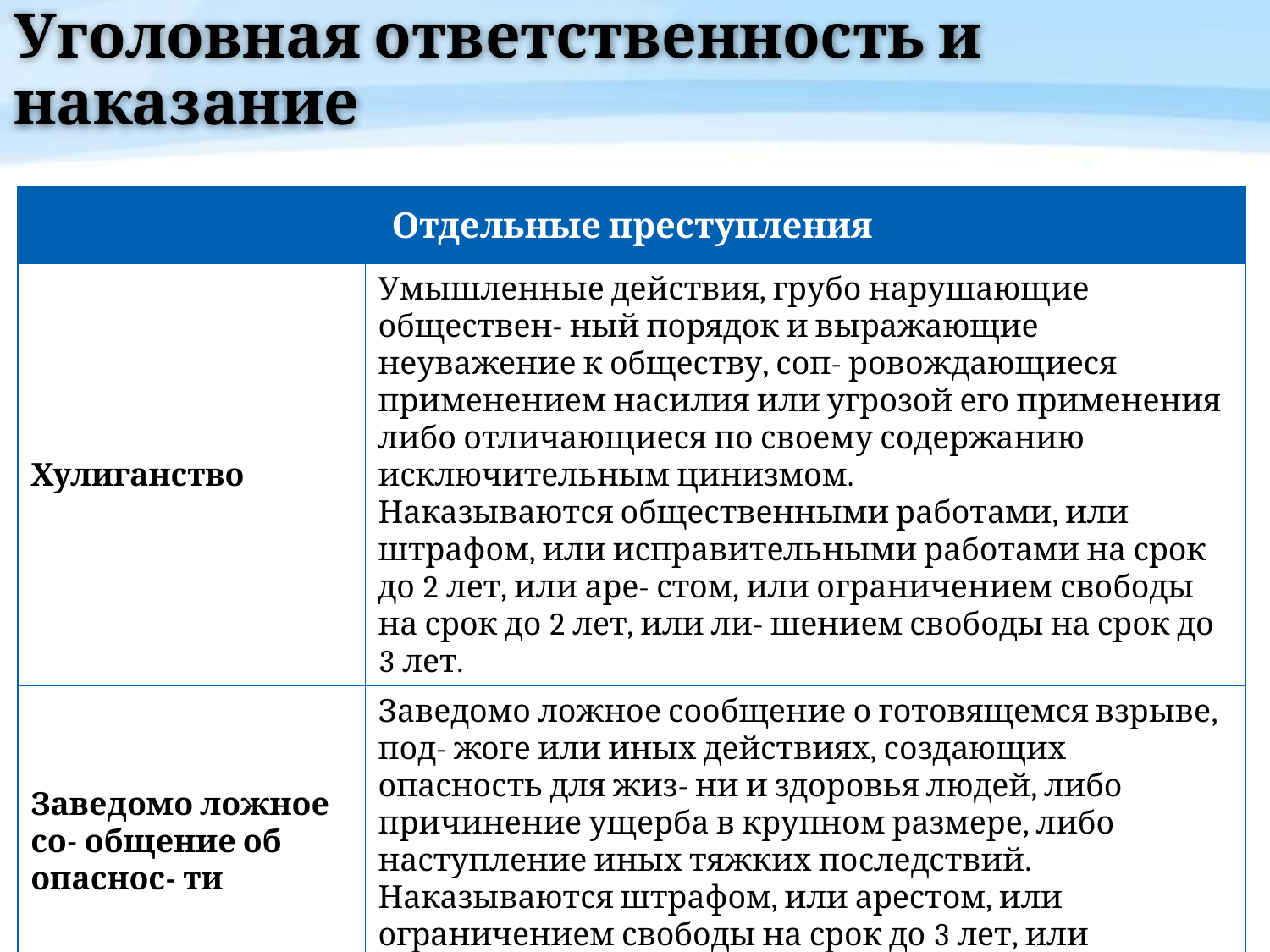

# Уголовная ответственность и наказание
| Отдельные преступления |  |
| --- | --- |
| Хулиганство | Умышленные действия, грубо нарушающие обществен- ный порядок и выражающие неуважение к обществу, соп- ровождающиеся применением насилия или угрозой его применения либо отличающиеся по своему содержанию исключительным цинизмом. Наказываются общественными работами, или штрафом, или исправительными работами на срок до 2 лет, или аре- стом, или ограничением свободы на срок до 2 лет, или ли- шением свободы на срок до 3 лет. |
| Заведомо ложное со- общение об опаснос- ти | Заведомо ложное сообщение о готовящемся взрыве, под- жоге или иных действиях, создающих опасность для жиз- ни и здоровья людей, либо причинение ущерба в крупном размере, либо наступление иных тяжких последствий. Наказываются штрафом, или арестом, или ограничением свободы на срок до 3 лет, или лишением свободы на срок до 5 лет. |